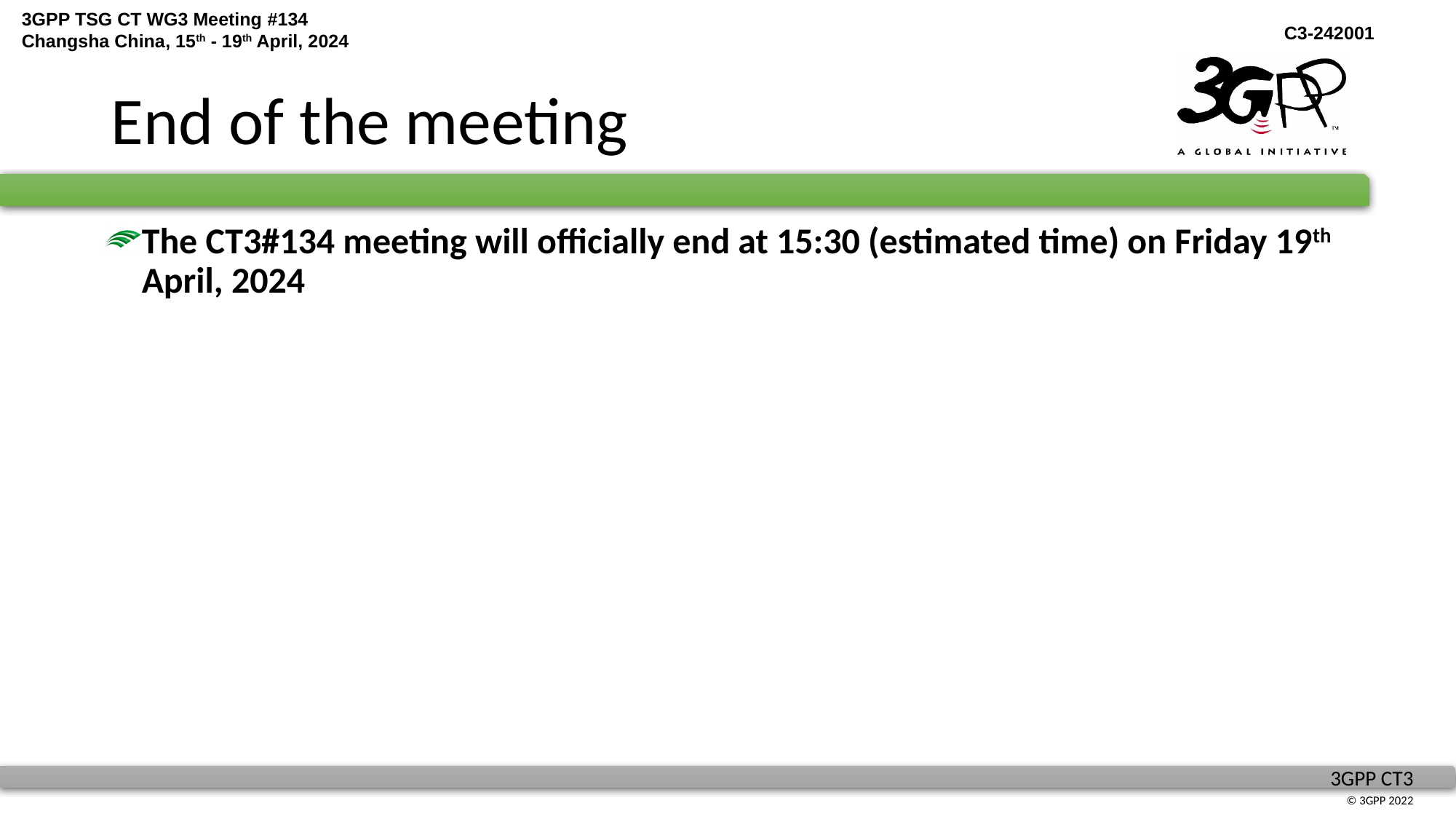

# End of the meeting
The CT3#134 meeting will officially end at 15:30 (estimated time) on Friday 19th April, 2024